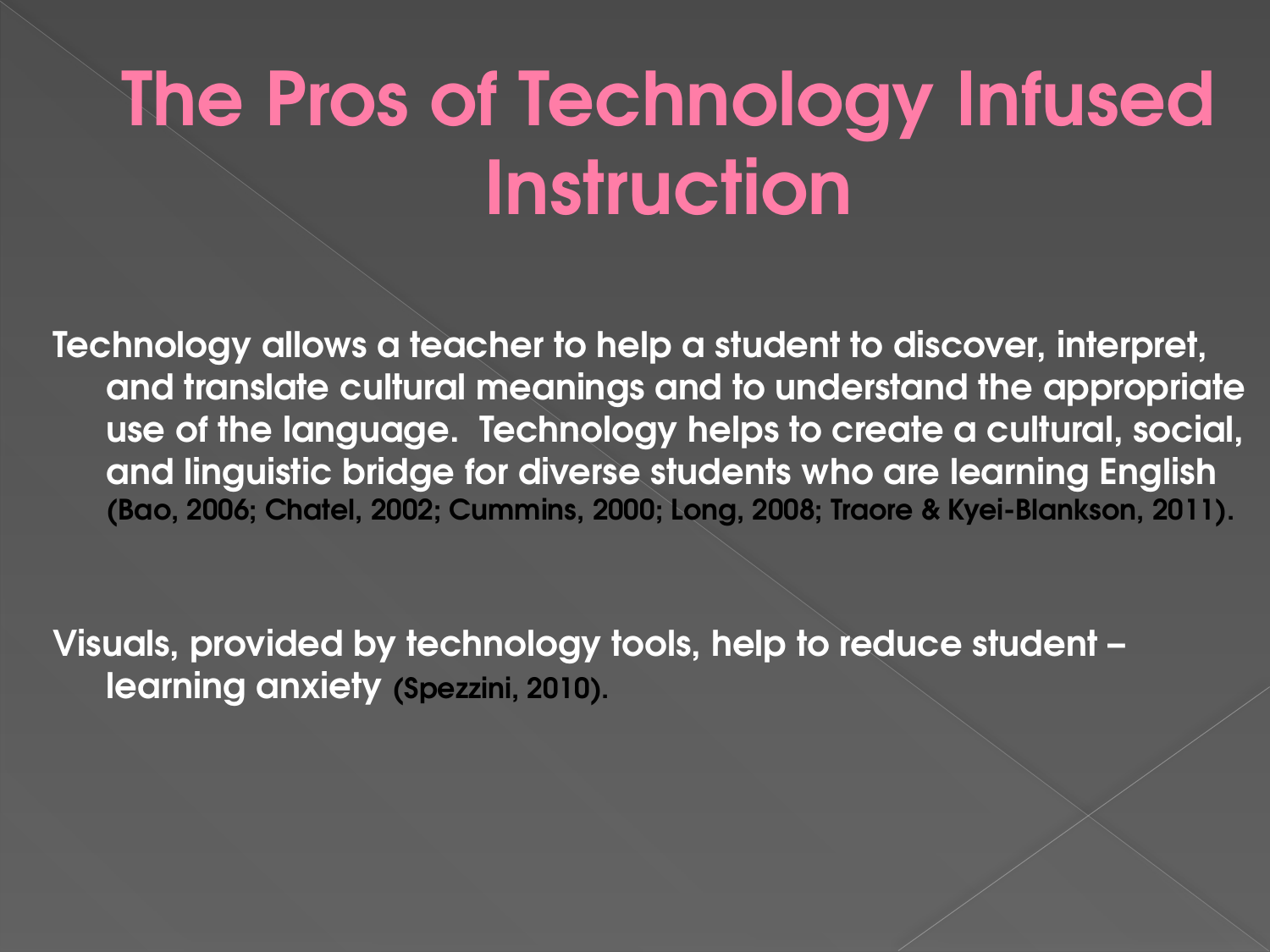

# The Pros of Technology Infused Instruction

Technology allows a teacher to help a student to discover, interpret, and translate cultural meanings and to understand the appropriate use of the language.  Technology helps to create a cultural, social, and linguistic bridge for diverse students who are learning English (Bao, 2006; Chatel, 2002; Cummins, 2000; Long, 2008; Traore & Kyei-Blankson, 2011).

Visuals, provided by technology tools, help to reduce student –learning anxiety (Spezzini, 2010).